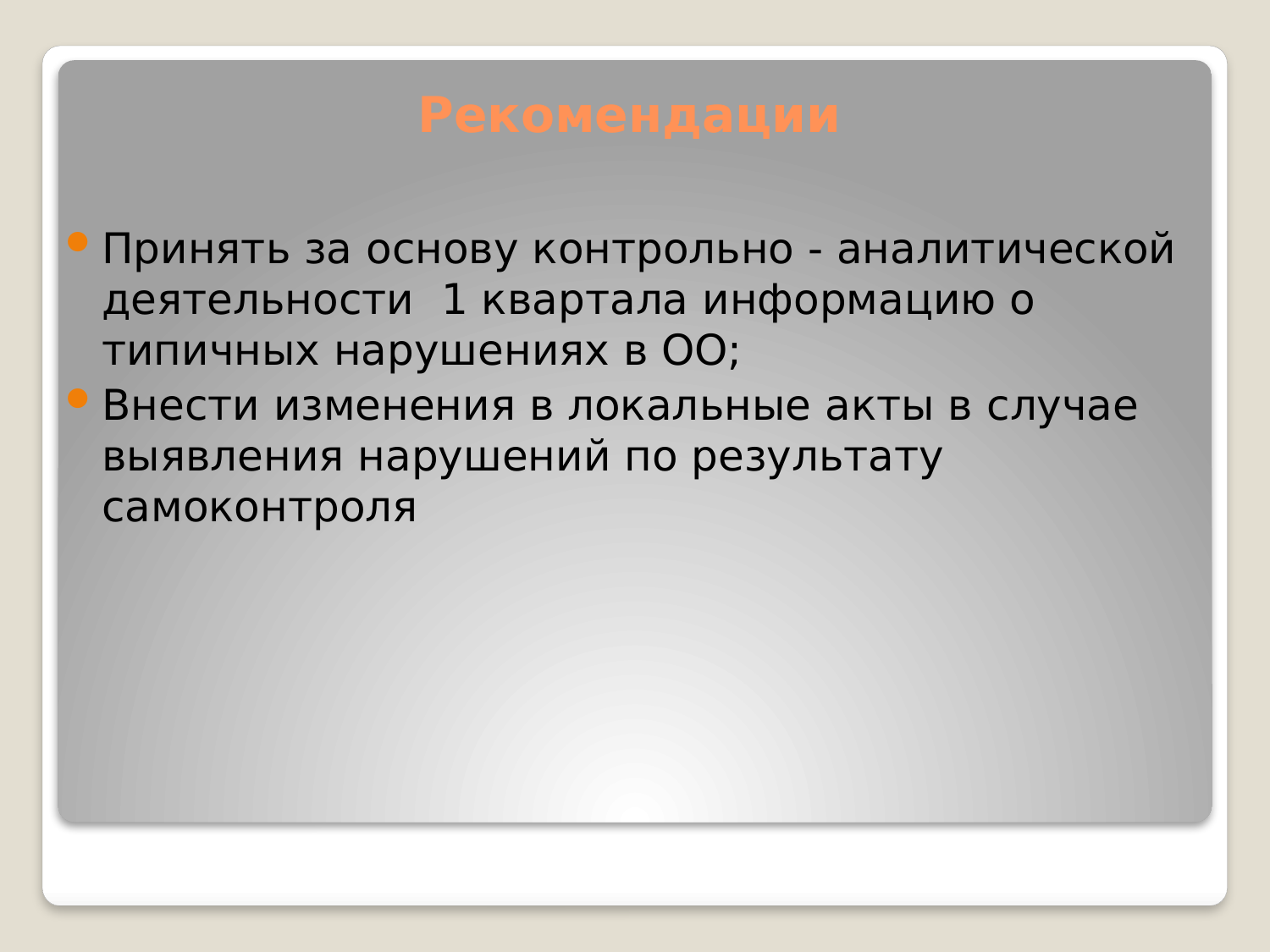

# Рекомендации
Принять за основу контрольно - аналитической деятельности  1 квартала информацию о типичных нарушениях в ОО;
Внести изменения в локальные акты в случае выявления нарушений по результату самоконтроля